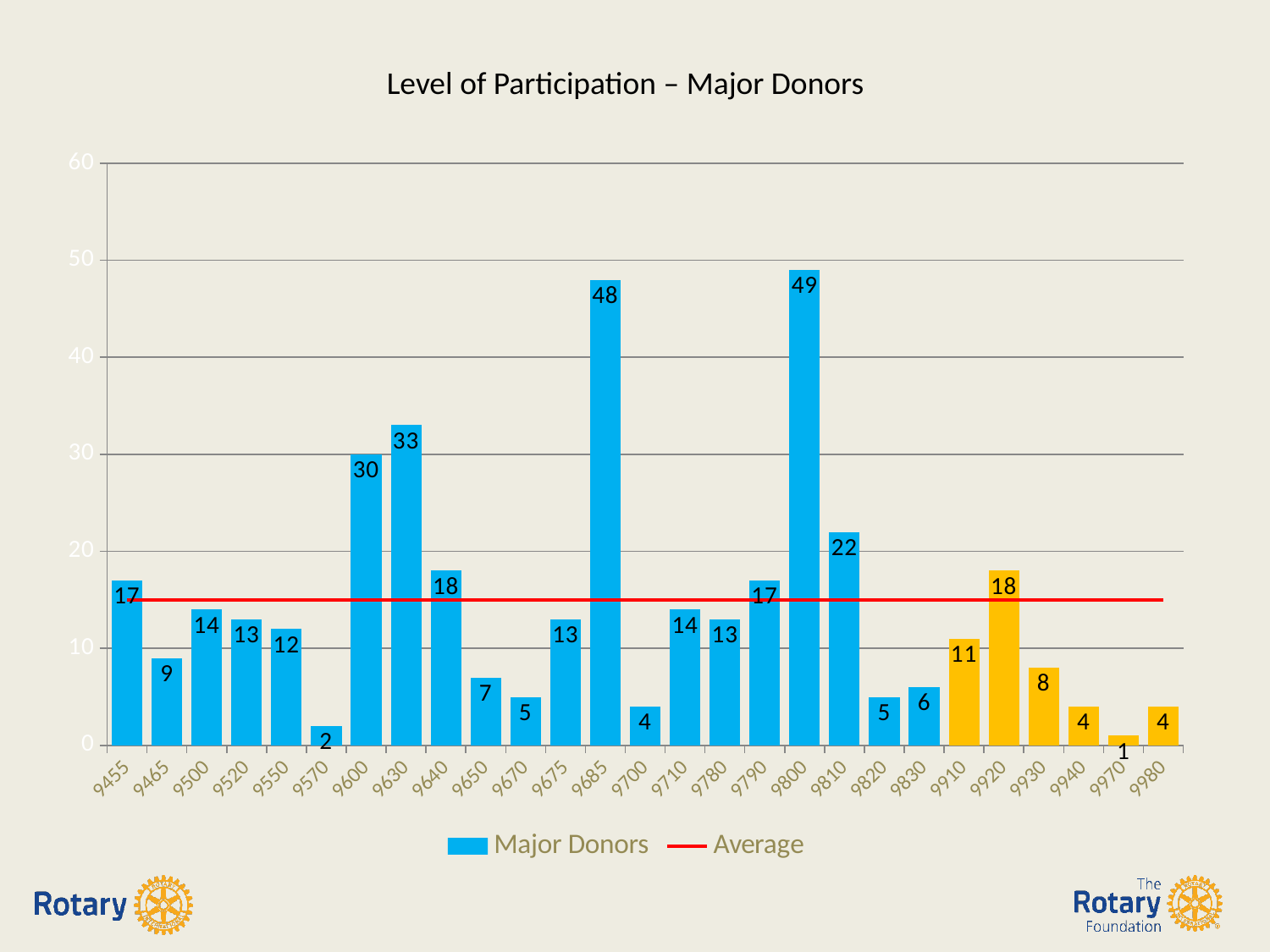

Level of Participation – Major Donors

### Chart

| Category | Major Donors | Average |
|---|---|---|
| 9455 | 17.0 | 15.0 |
| 9465 | 9.0 | 15.0 |
| 9500 | 14.0 | 15.0 |
| 9520 | 13.0 | 15.0 |
| 9550 | 12.0 | 15.0 |
| 9570 | 2.0 | 15.0 |
| 9600 | 30.0 | 15.0 |
| 9630 | 33.0 | 15.0 |
| 9640 | 18.0 | 15.0 |
| 9650 | 7.0 | 15.0 |
| 9670 | 5.0 | 15.0 |
| 9675 | 13.0 | 15.0 |
| 9685 | 48.0 | 15.0 |
| 9700 | 4.0 | 15.0 |
| 9710 | 14.0 | 15.0 |
| 9780 | 13.0 | 15.0 |
| 9790 | 17.0 | 15.0 |
| 9800 | 49.0 | 15.0 |
| 9810 | 22.0 | 15.0 |
| 9820 | 5.0 | 15.0 |
| 9830 | 6.0 | 15.0 |
| 9910 | 11.0 | 15.0 |
| 9920 | 18.0 | 15.0 |
| 9930 | 8.0 | 15.0 |
| 9940 | 4.0 | 15.0 |
| 9970 | 1.0 | 15.0 |
| 9980 | 4.0 | 15.0 |